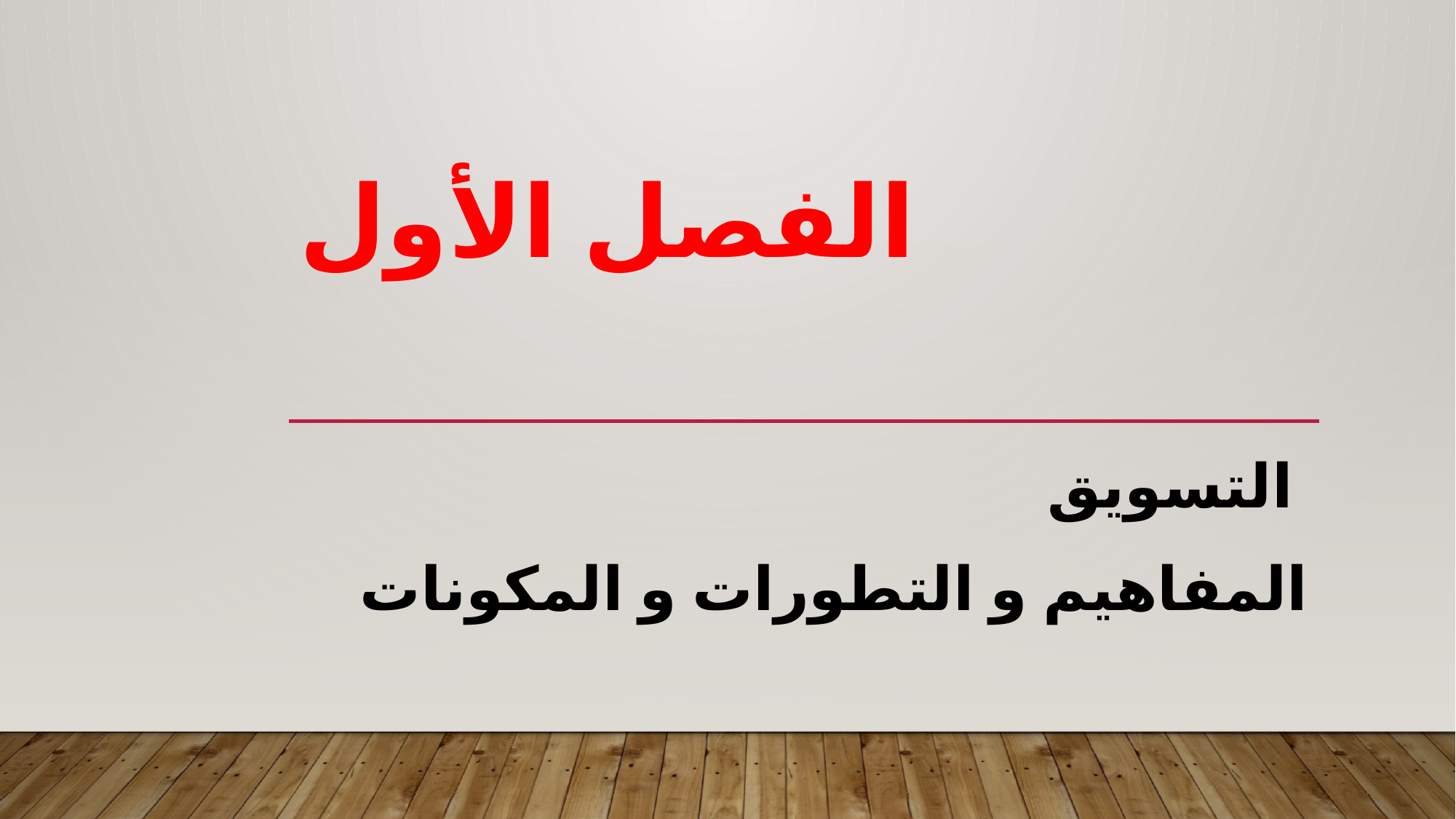

# الفصل الأول
التسويق
المفاهيم و التطورات و المكونات